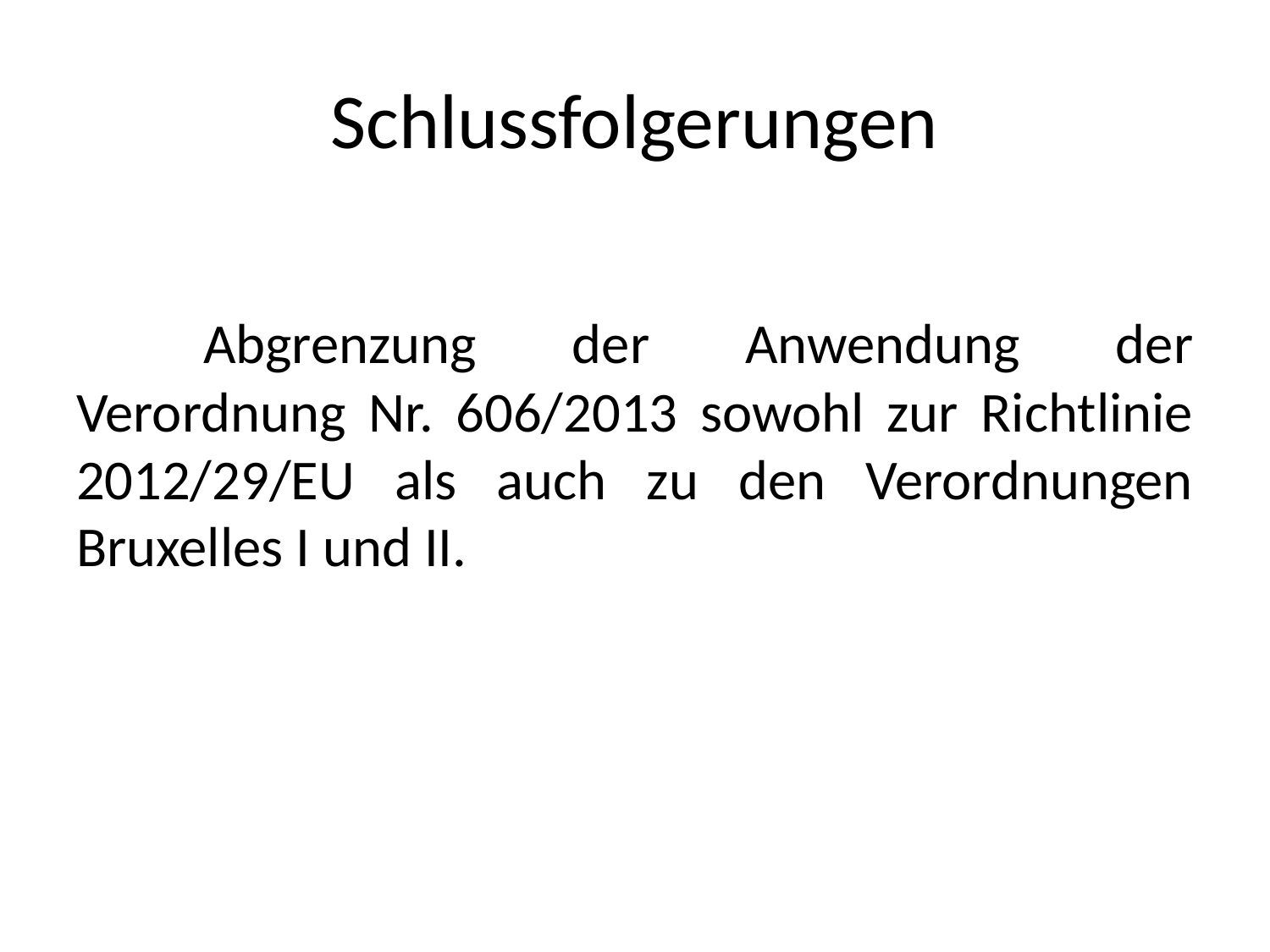

# Schlussfolgerungen

	Abgrenzung der Anwendung der Verordnung Nr. 606/2013 sowohl zur Richtlinie 2012/29/EU als auch zu den Verordnungen Bruxelles I und II.